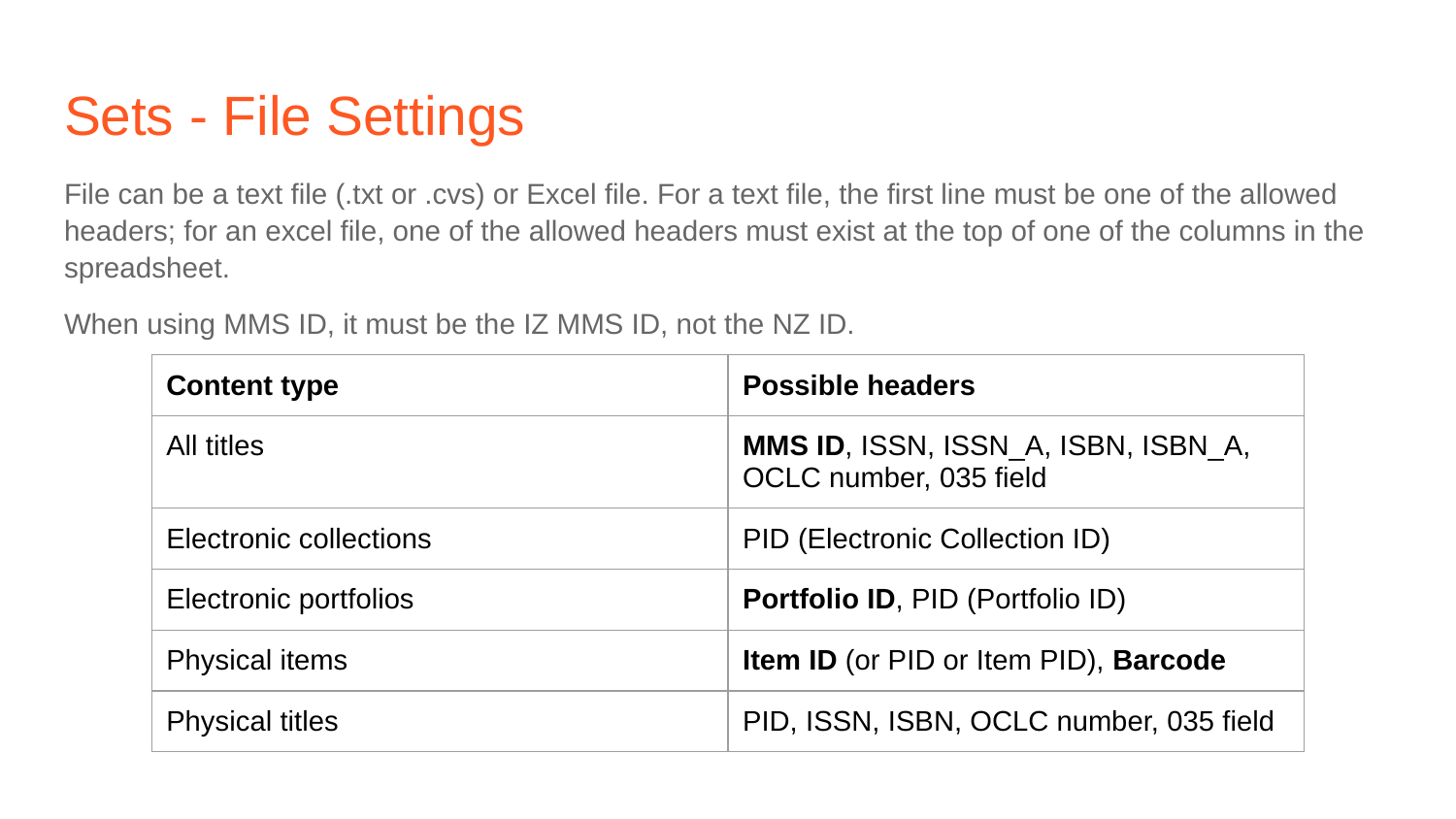

# Sets - File Settings
File can be a text file (.txt or .cvs) or Excel file. For a text file, the first line must be one of the allowed headers; for an excel file, one of the allowed headers must exist at the top of one of the columns in the spreadsheet.
When using MMS ID, it must be the IZ MMS ID, not the NZ ID.
| Content type | Possible headers |
| --- | --- |
| All titles | MMS ID, ISSN, ISSN\_A, ISBN, ISBN\_A, OCLC number, 035 field |
| Electronic collections | PID (Electronic Collection ID) |
| Electronic portfolios | Portfolio ID, PID (Portfolio ID) |
| Physical items | Item ID (or PID or Item PID), Barcode |
| Physical titles | PID, ISSN, ISBN, OCLC number, 035 field |